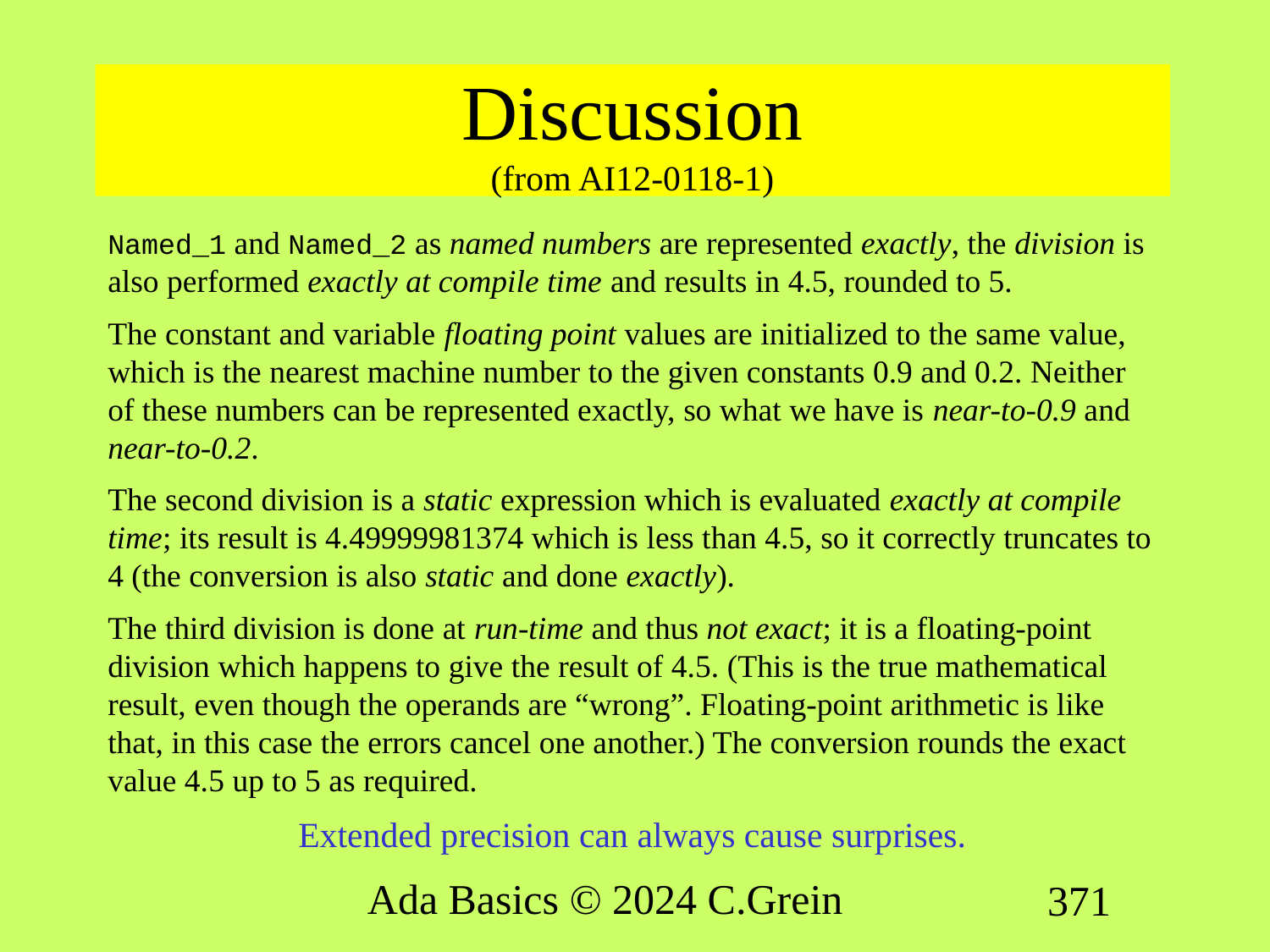

# Discussion (from AI12-0118-1)
Named_1 and Named_2 as named numbers are represented exactly, the division is also performed exactly at compile time and results in 4.5, rounded to 5.
The constant and variable floating point values are initialized to the same value, which is the nearest machine number to the given constants 0.9 and 0.2. Neither of these numbers can be represented exactly, so what we have is near-to-0.9 and near-to-0.2.
The second division is a static expression which is evaluated exactly at compile time; its result is 4.49999981374 which is less than 4.5, so it correctly truncates to 4 (the conversion is also static and done exactly).
The third division is done at run-time and thus not exact; it is a floating-point division which happens to give the result of 4.5. (This is the true mathematical result, even though the operands are “wrong”. Floating-point arithmetic is like that, in this case the errors cancel one another.) The conversion rounds the exact value 4.5 up to 5 as required.
Extended precision can always cause surprises.
Ada Basics © 2024 C.Grein
371